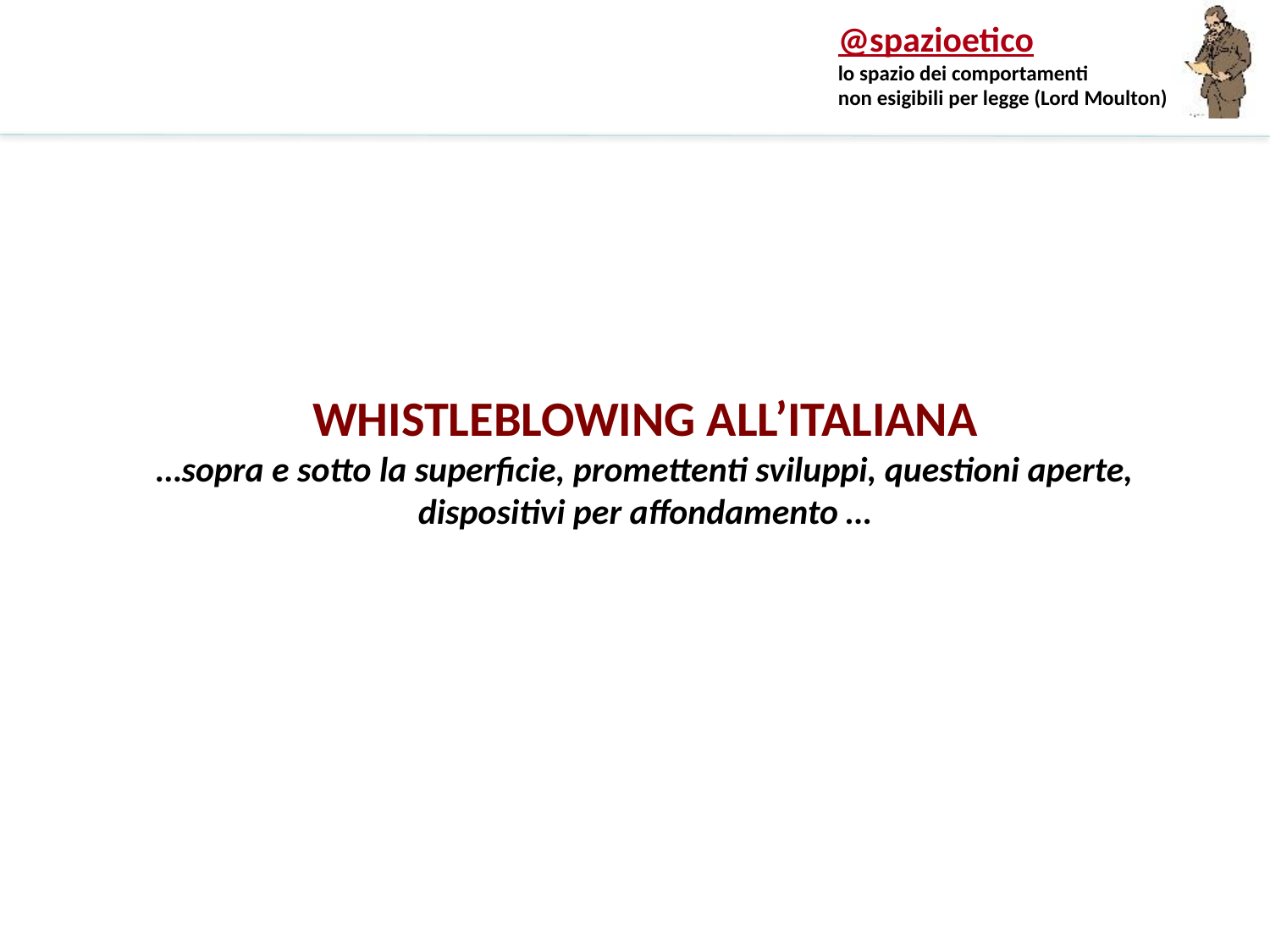

WHISTLEBLOWING ALL’ITALIANA
…sopra e sotto la superficie, promettenti sviluppi, questioni aperte, dispositivi per affondamento …